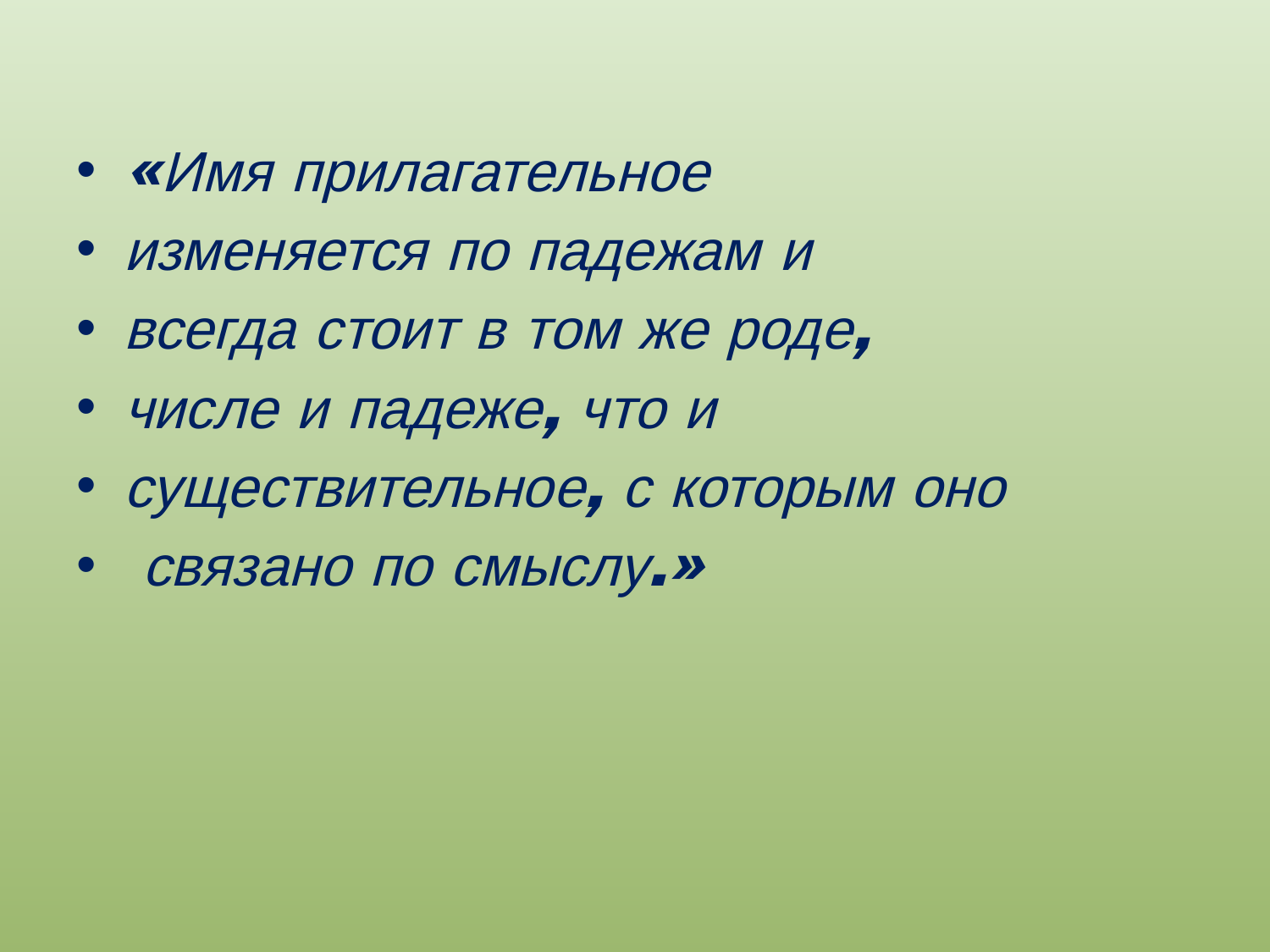

«Имя прилагательное
изменяется по падежам и
всегда стоит в том же роде,
числе и падеже, что и
существительное, с которым оно
 связано по смыслу.»